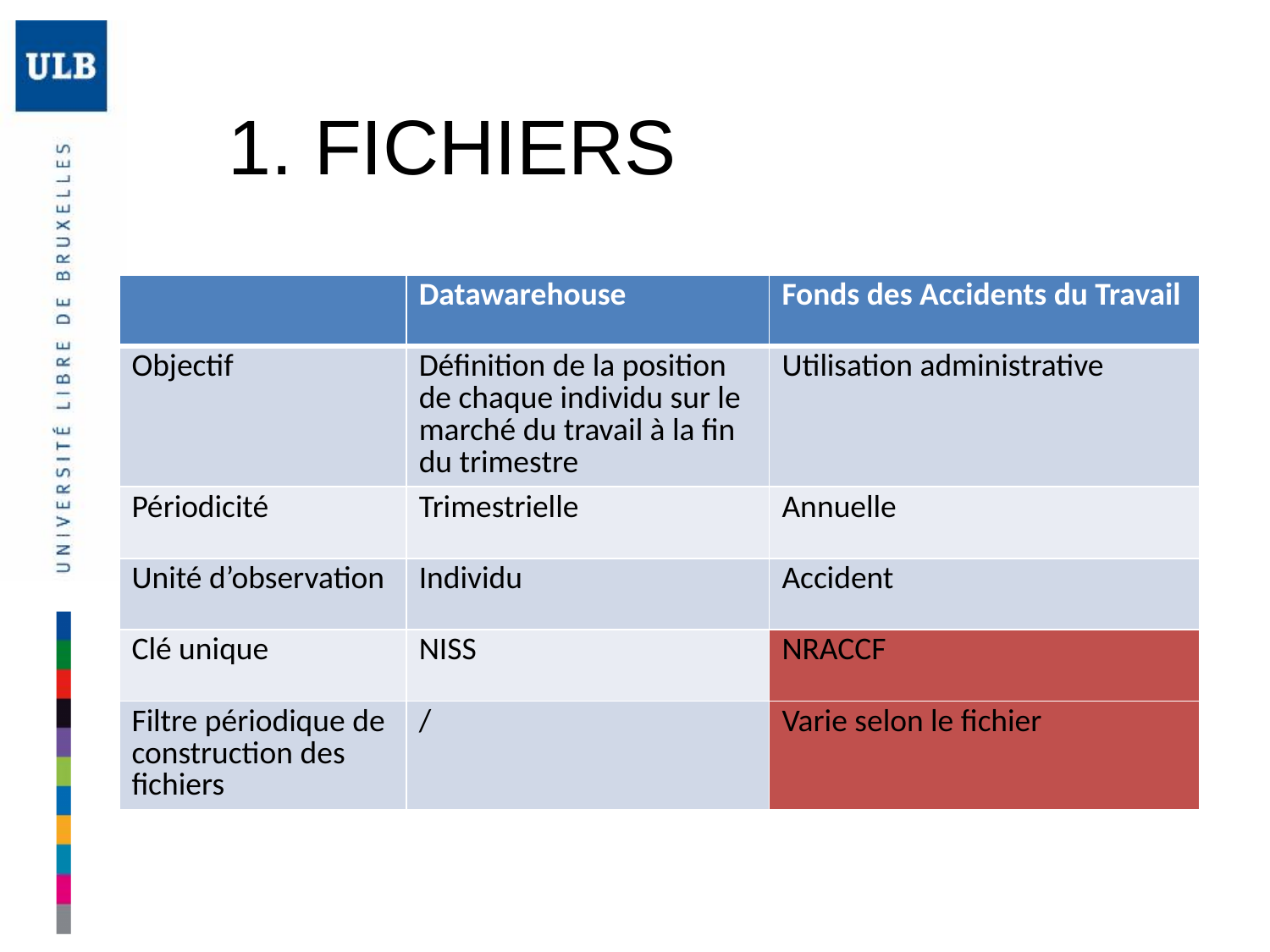

# 1. FICHIERS
|  | Datawarehouse | Fonds des Accidents du Travail |
| --- | --- | --- |
| Objectif | Définition de la position de chaque individu sur le marché du travail à la fin du trimestre | Utilisation administrative |
| Périodicité | Trimestrielle | Annuelle |
| Unité d’observation | Individu | Accident |
| Clé unique | NISS | NRACCF |
| Filtre périodique de construction des fichiers | / | Varie selon le fichier |